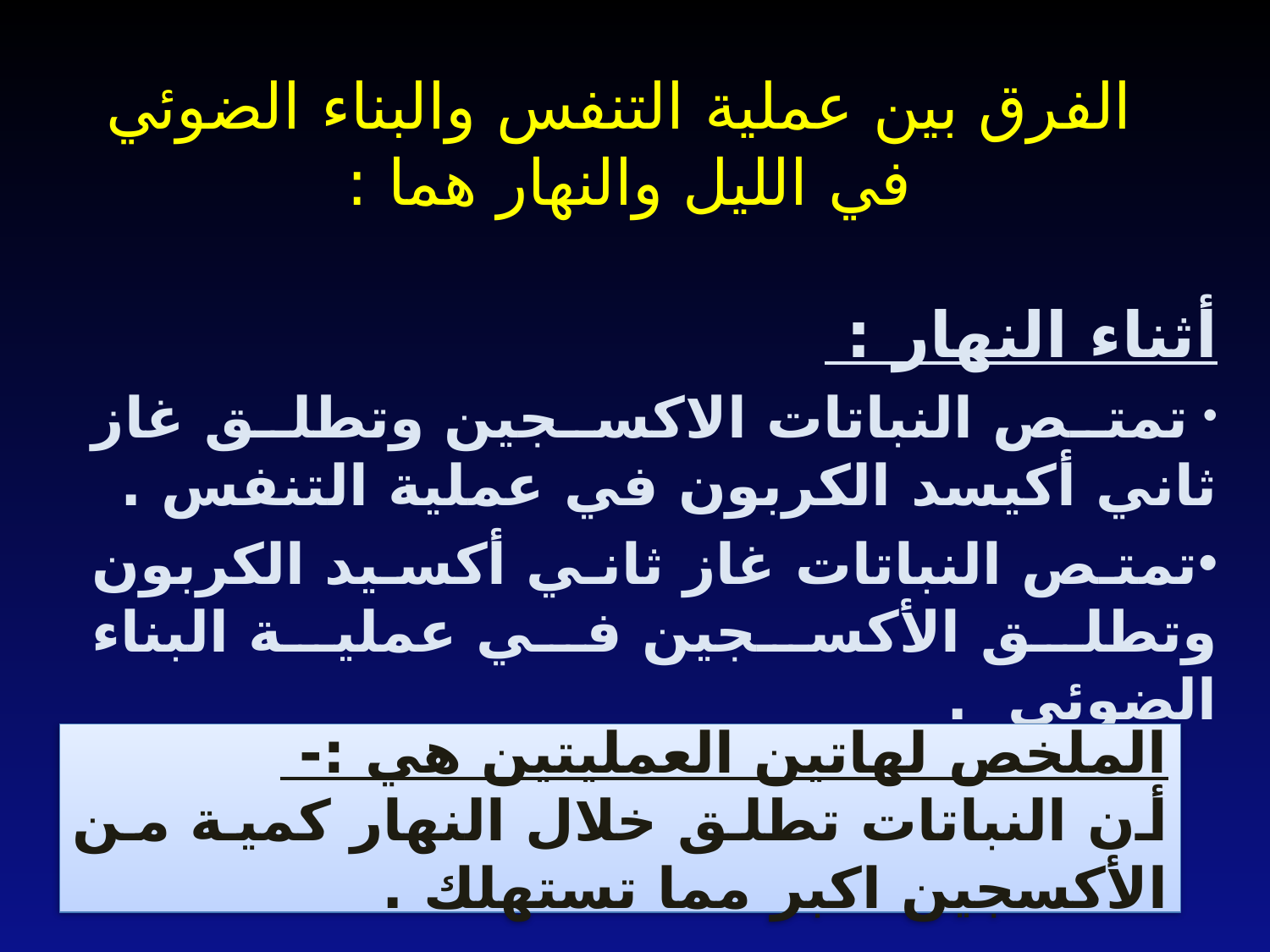

# الفرق بين عملية التنفس والبناء الضوئي في الليل والنهار هما :
أثناء النهار :
 تمتص النباتات الاكسجين وتطلق غاز ثاني أكيسد الكربون في عملية التنفس .
تمتص النباتات غاز ثاني أكسيد الكربون وتطلق الأكسجين في عملية البناء الضوئي  .

الملخص لهاتين العمليتين هي :-
أن النباتات تطلق خلال النهار كمية من الأكسجين اكبر مما تستهلك .